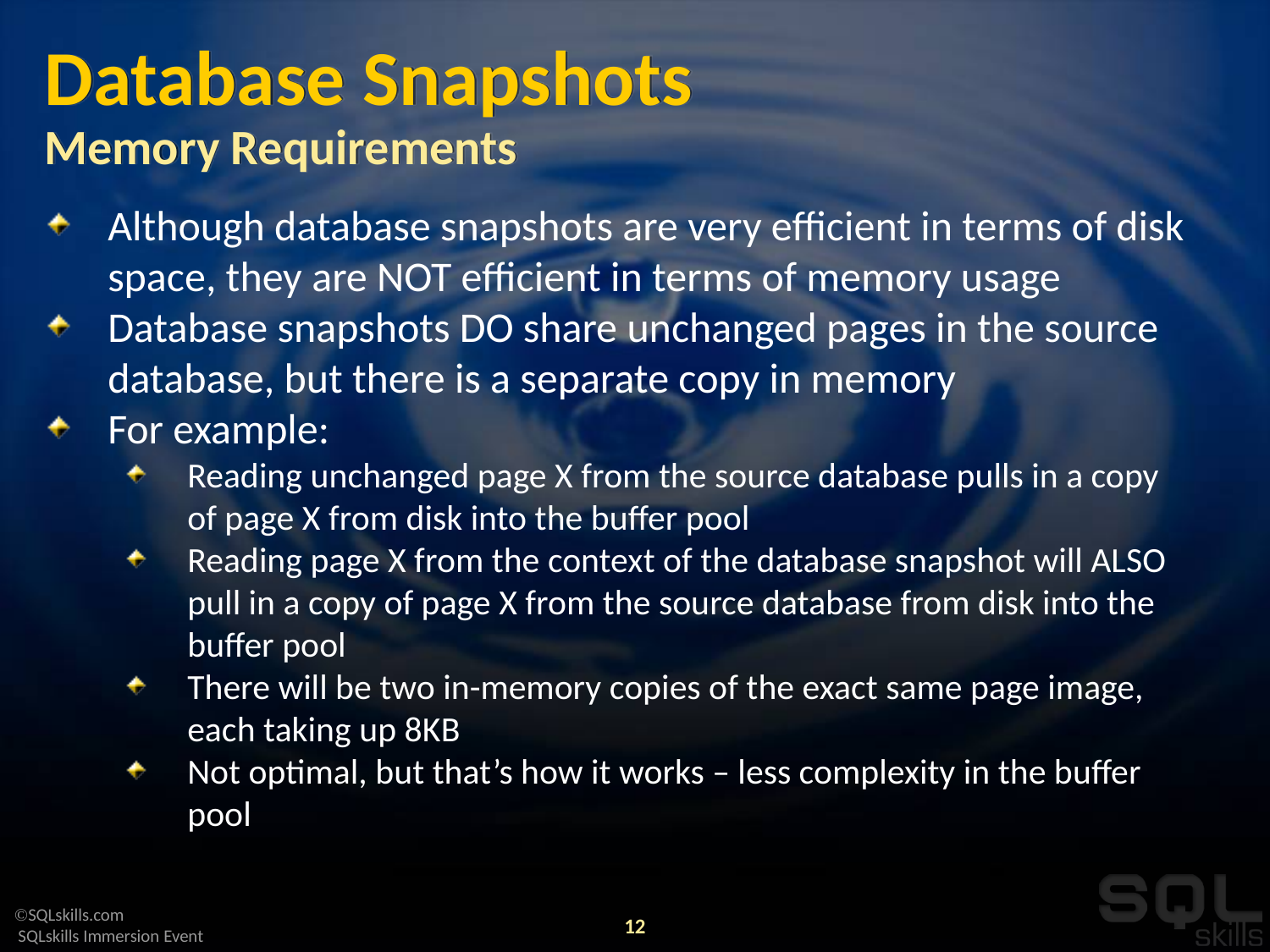

# Database Snapshots Memory Requirements
Although database snapshots are very efficient in terms of disk space, they are NOT efficient in terms of memory usage
Database snapshots DO share unchanged pages in the source database, but there is a separate copy in memory
For example:
Reading unchanged page X from the source database pulls in a copy of page X from disk into the buffer pool
Reading page X from the context of the database snapshot will ALSO pull in a copy of page X from the source database from disk into the buffer pool
There will be two in-memory copies of the exact same page image, each taking up 8KB
Not optimal, but that’s how it works – less complexity in the buffer pool

12